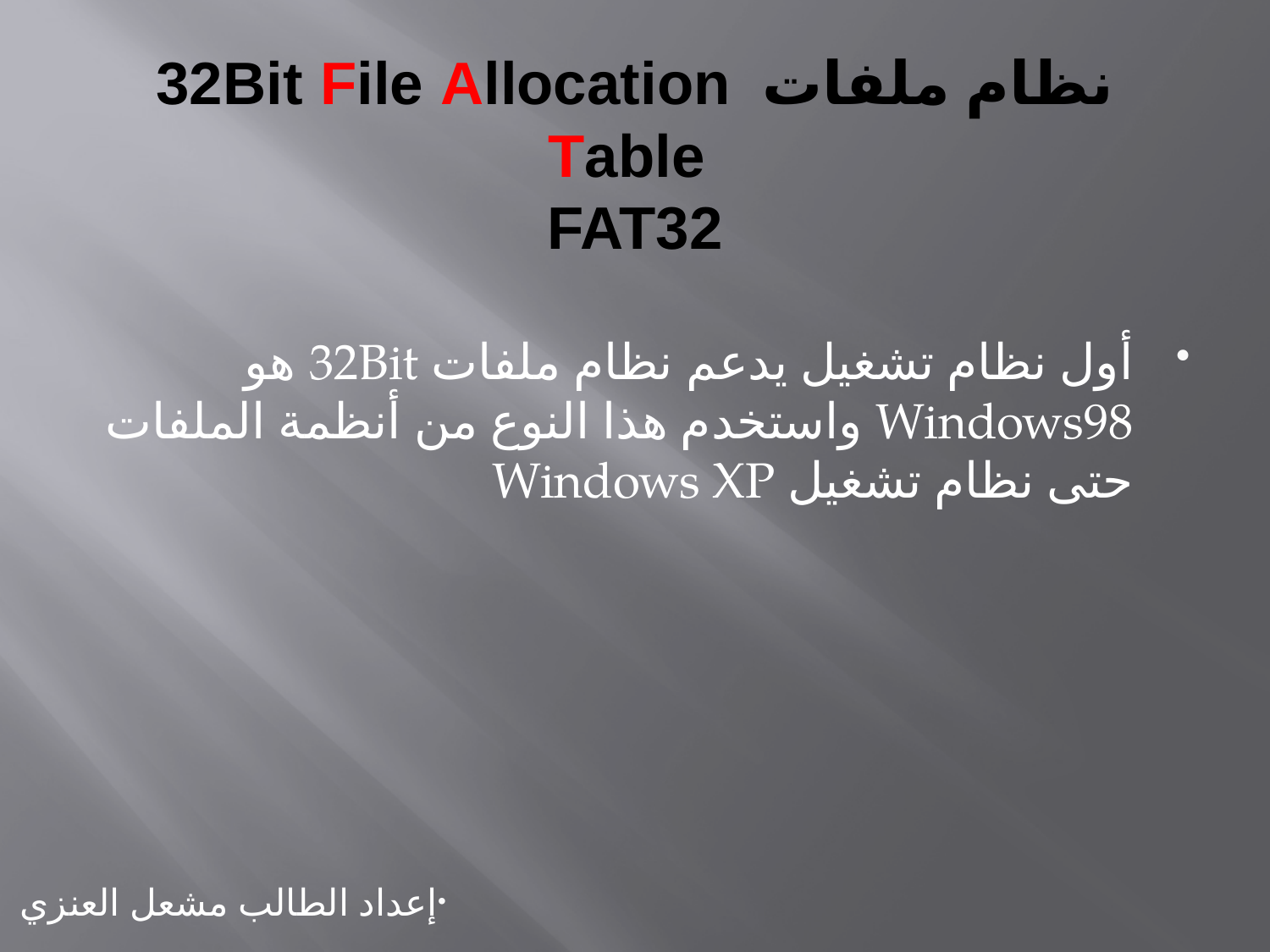

# نظام ملفات  32Bit File Allocation Table FAT32
أول نظام تشغيل يدعم نظام ملفات 32Bit هو Windows98 واستخدم هذا النوع من أنظمة الملفات حتى نظام تشغيل Windows XP

إعداد الطالب مشعل العنزي